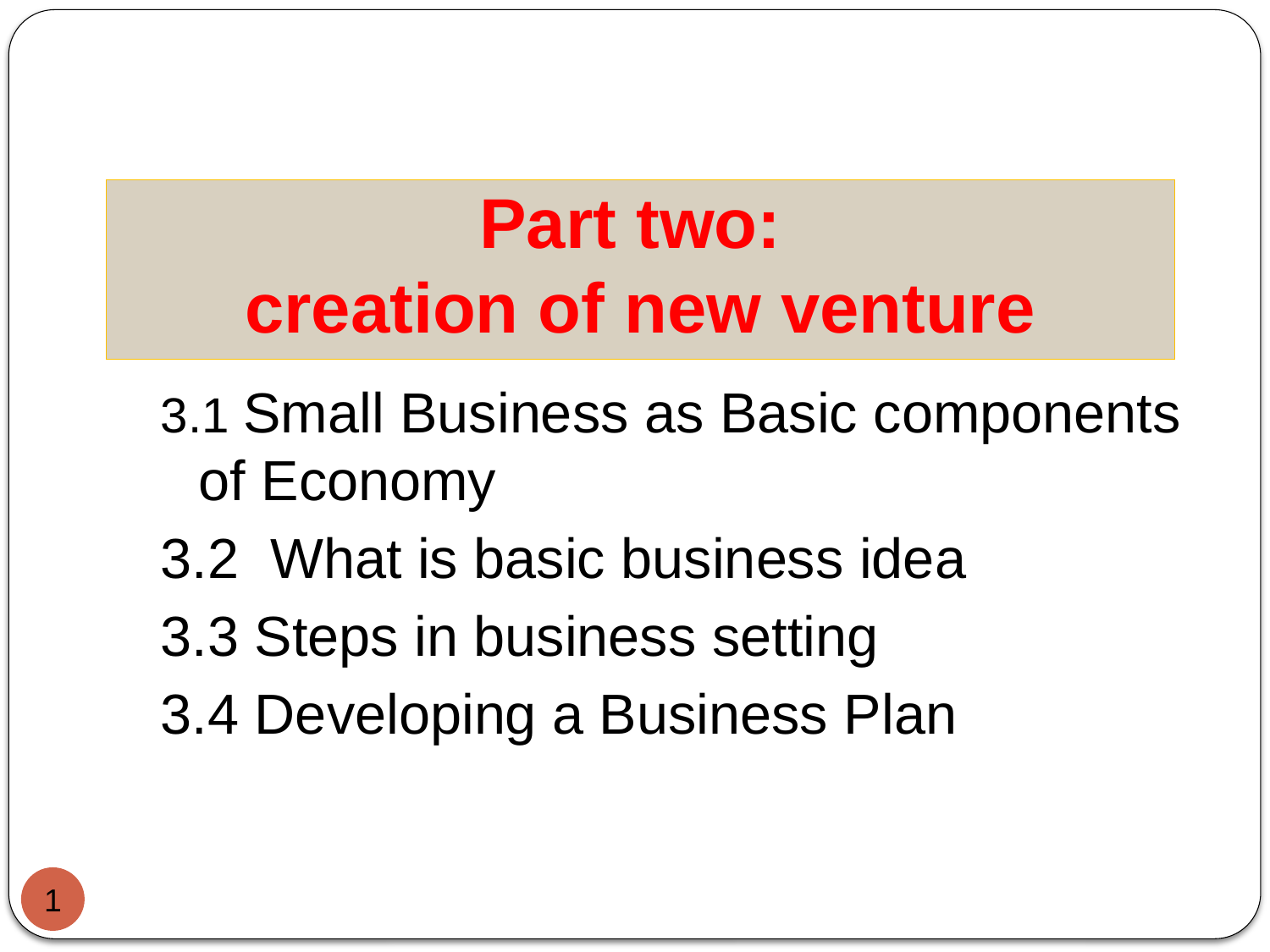

# Part two: creation of new venture
3.1 Small Business as Basic components of Economy
3.2  What is basic business idea
3.3 Steps in business setting
3.4 Developing a Business Plan
1